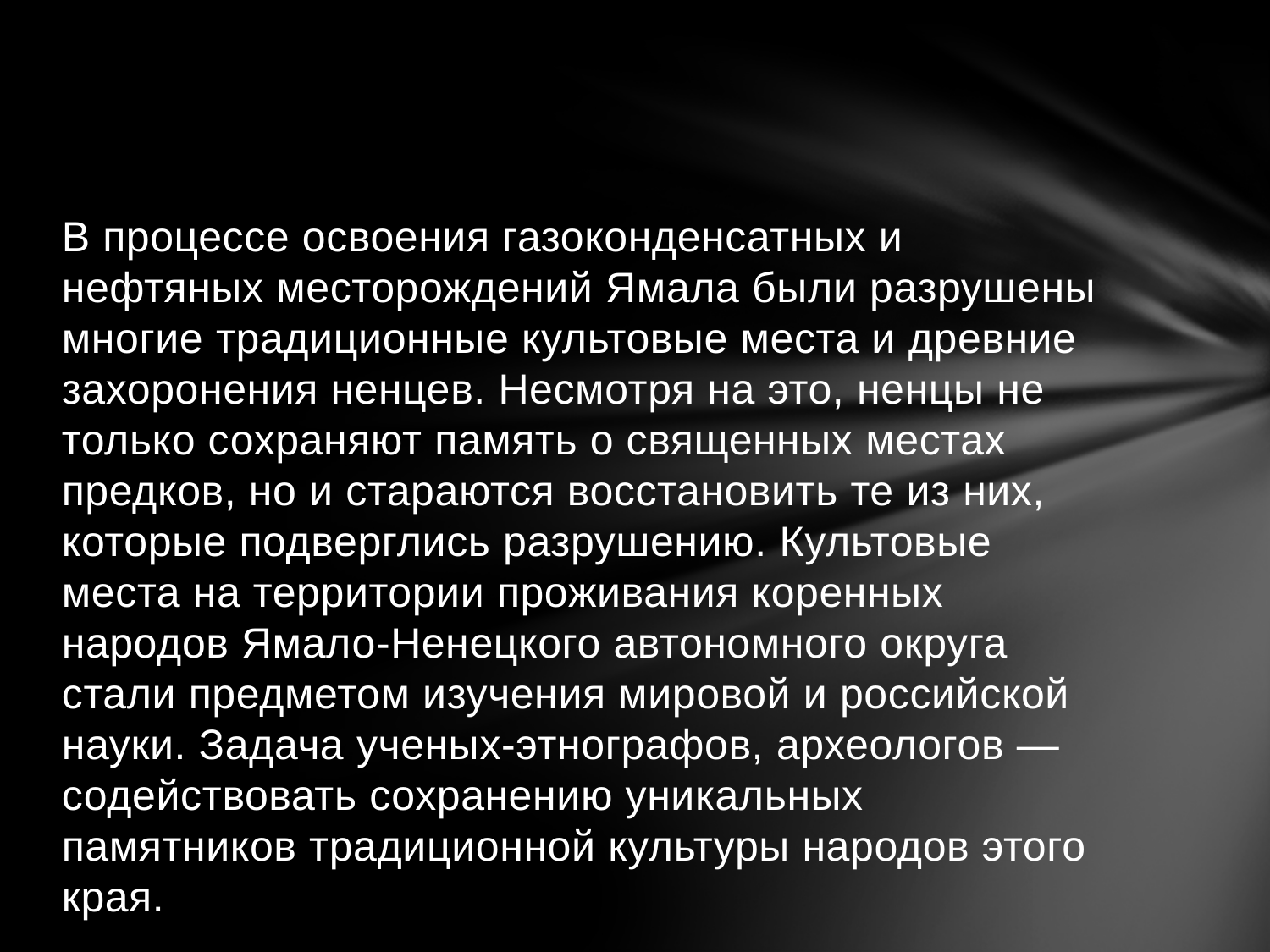

#
В процессе освоения газоконденсатных и нефтяных месторождений Ямала были разрушены многие традиционные культовые места и древние захоронения ненцев. Несмотря на это, ненцы не только сохраняют память о священных местах предков, но и стараются восстановить те из них, которые подверглись разрушению. Культовые места на территории проживания коренных народов Ямало-Ненецкого автономного округа стали предметом изучения мировой и российской науки. Задача ученых-этнографов, археологов — содействовать сохранению уникальных памятников традиционной культуры народов этого края.